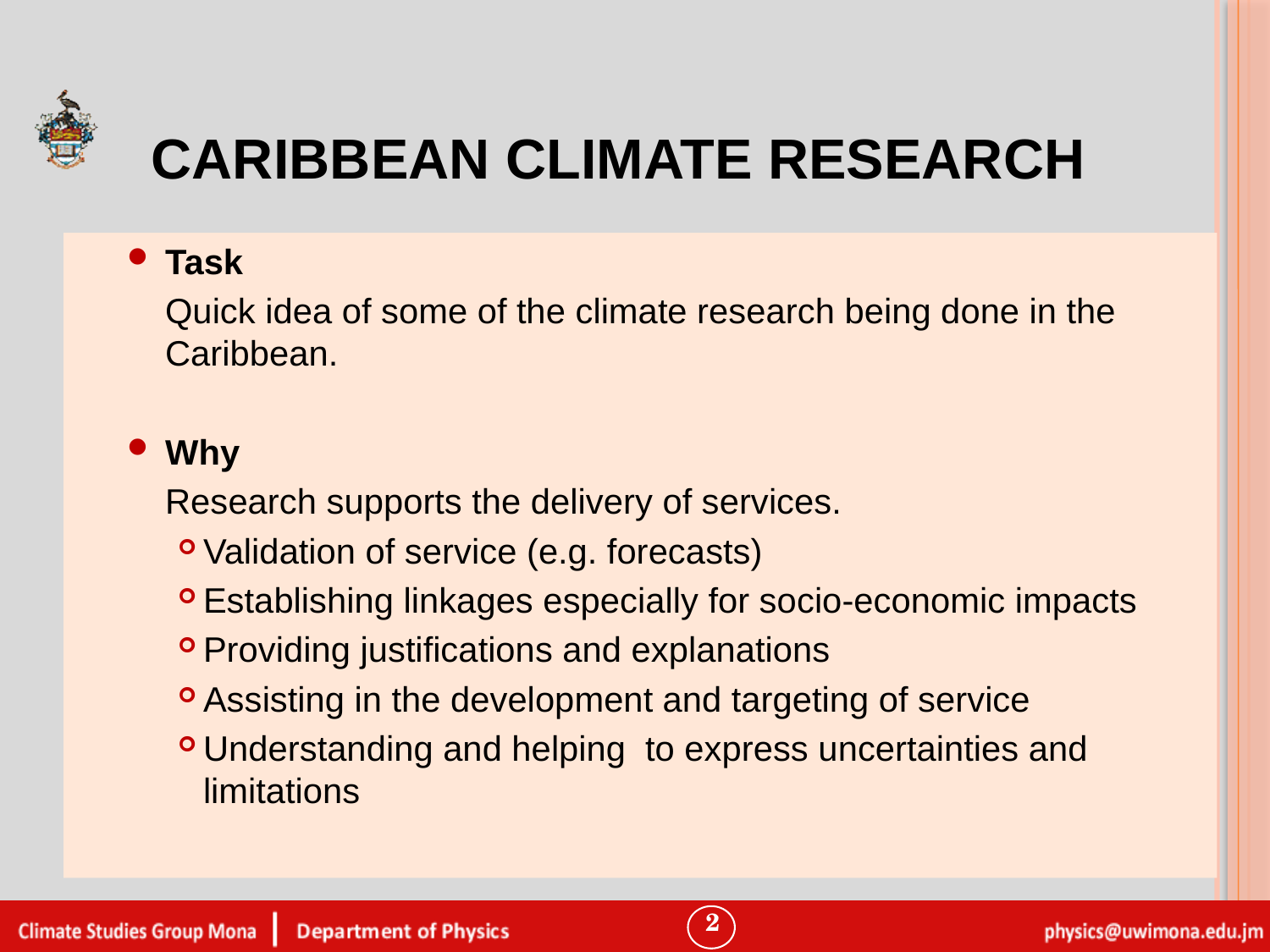

# Caribbean Climate Research
Task
	Quick idea of some of the climate research being done in the Caribbean.

Why
	Research supports the delivery of services.
Validation of service (e.g. forecasts)
Establishing linkages especially for socio-economic impacts
Providing justifications and explanations
Assisting in the development and targeting of service
Understanding and helping  to express uncertainties and limitations

2